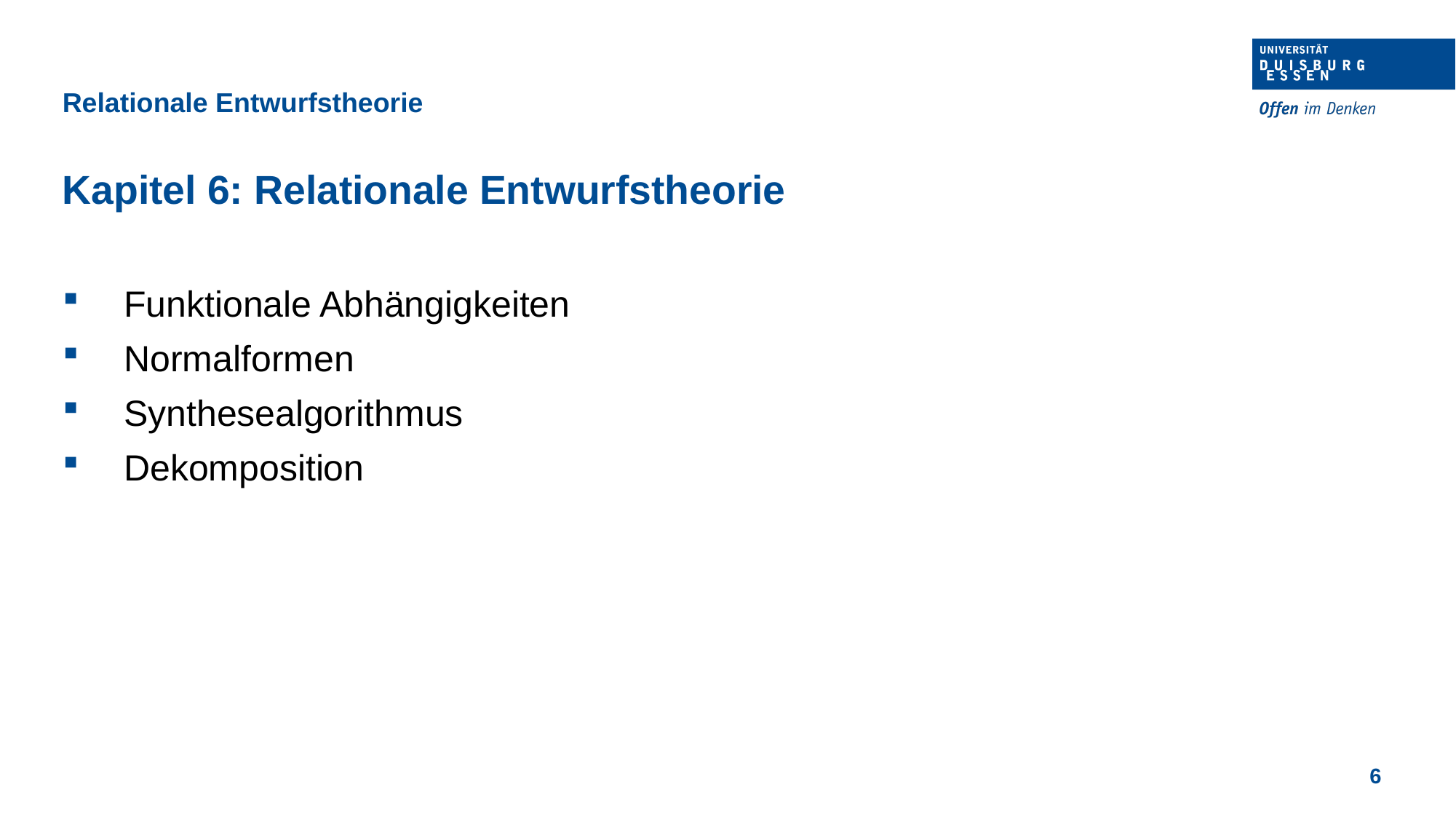

Relationale Entwurfstheorie
Kapitel 6: Relationale Entwurfstheorie
Funktionale Abhängigkeiten
Normalformen
Synthesealgorithmus
Dekomposition
6